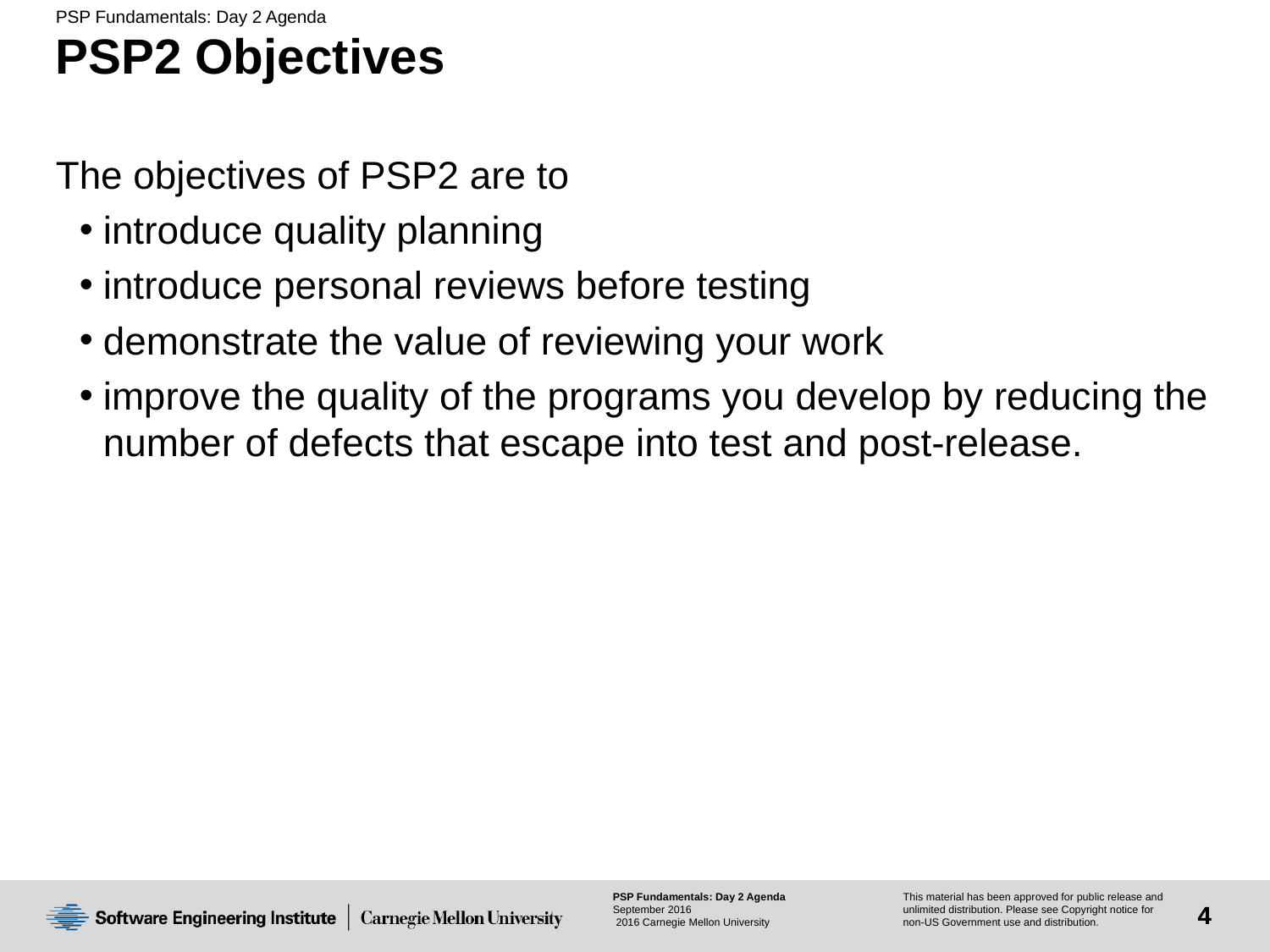

# PSP2 Objectives
The objectives of PSP2 are to
introduce quality planning
introduce personal reviews before testing
demonstrate the value of reviewing your work
improve the quality of the programs you develop by reducing the number of defects that escape into test and post-release.